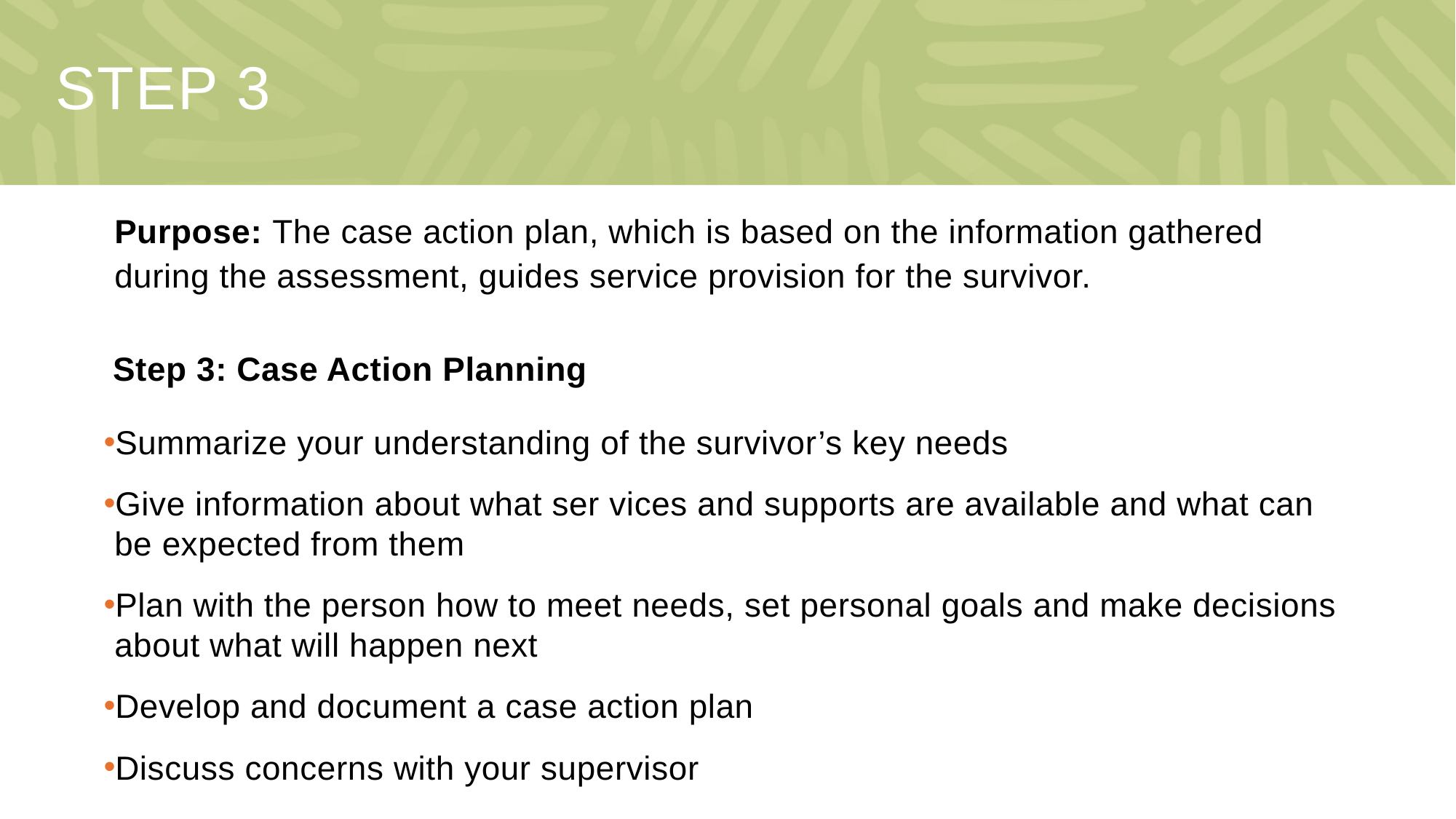

# Step 3
Purpose: The case action plan, which is based on the information gathered during the assessment, guides service provision for the survivor.

Step 3: Case Action Planning
Summarize your understanding of the survivor’s key needs
Give information about what ser vices and supports are available and what can be expected from them
Plan with the person how to meet needs, set personal goals and make decisions about what will happen next
Develop and document a case action plan
Discuss concerns with your supervisor